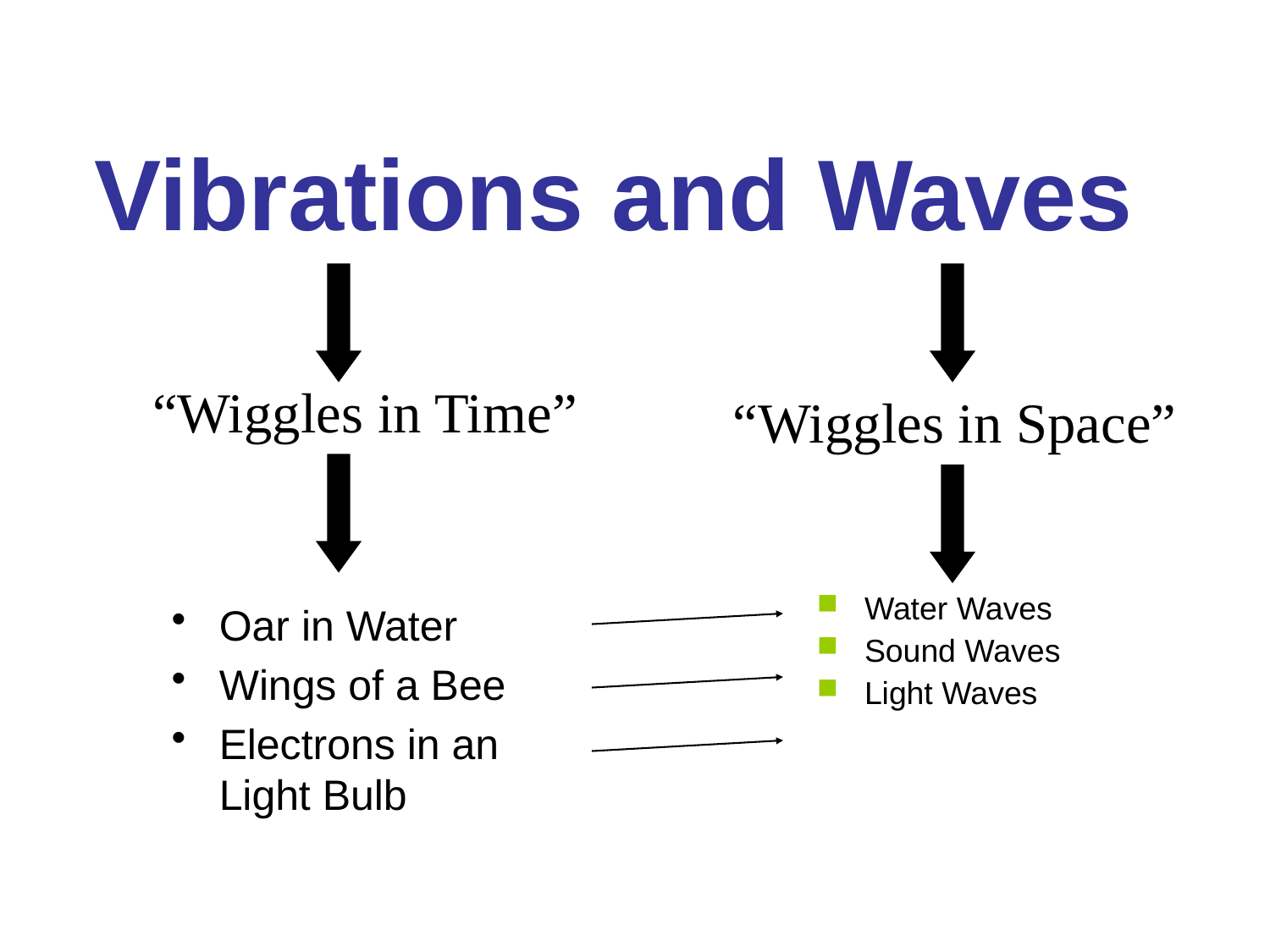

# Vibrations and Waves

“Wiggles in Time”
“Wiggles in Space”

Water Waves
Sound Waves
Light Waves
Oar in Water
Wings of a Bee
Electrons in an Light Bulb